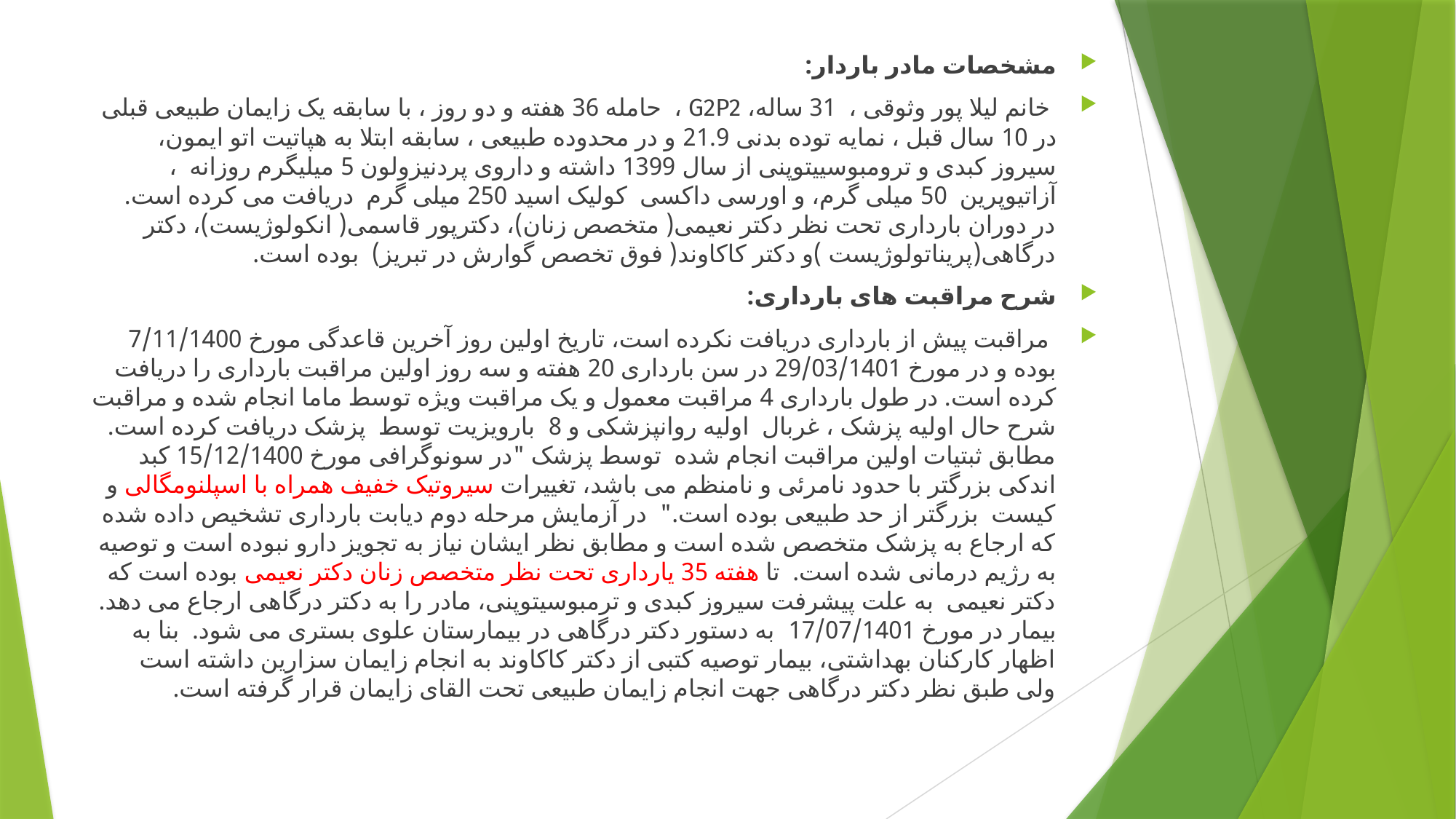

مشخصات مادر باردار:
 خانم لیلا پور وثوقی ،  31 ساله، G2P2 ،  حامله 36 هفته و دو روز ، با سابقه یک زایمان طبیعی قبلی در 10 سال قبل ، نمایه توده بدنی 21.9 و در محدوده طبیعی ، سابقه ابتلا به هپاتیت اتو ایمون، سیروز کبدی و ترومبوسییتوپنی از سال 1399 داشته و داروی پردنیزولون 5 میلیگرم روزانه  ، آزاتیوپرین  50 میلی گرم، و اورسی داکسی  کولیک اسید 250 میلی گرم  دریافت می کرده است.  در دوران بارداری تحت نظر دکتر نعیمی( متخصص زنان)، دکترپور قاسمی( انکولوژیست)، دکتر درگاهی(پریناتولوژیست )و دکتر کاکاوند( فوق تخصص گوارش در تبریز)  بوده است.
شرح مراقبت های بارداری:
 مراقبت پیش از بارداری دریافت نکرده است، تاریخ اولین روز آخرین قاعدگی مورخ 7/11/1400 بوده و در مورخ 29/03/1401 در سن بارداری 20 هفته و سه روز اولین مراقبت بارداری را دریافت کرده است. در طول بارداری 4 مراقبت معمول و یک مراقبت ویژه توسط ماما انجام شده و مراقبت شرح حال اولیه پزشک ، غربال  اولیه روانپزشکی و 8  بارویزیت توسط  پزشک دریافت کرده است. مطابق ثبتیات اولین مراقبت انجام شده  توسط پزشک "در سونوگرافی مورخ 15/12/1400 کبد اندکی بزرگتر با حدود نامرئی و نامنظم می باشد، تغییرات سیروتیک خفیف همراه با اسپلنومگالی و کیست  بزرگتر از حد طبیعی بوده است."  در آزمایش مرحله دوم دیابت بارداری تشخیص داده شده که ارجاع به پزشک متخصص شده است و مطابق نظر ایشان نیاز به تجویز دارو نبوده است و توصیه به رژیم درمانی شده است.  تا هفته 35 یارداری تحت نظر متخصص زنان دکتر نعیمی بوده است که دکتر نعیمی  به علت پیشرفت سیروز کبدی و ترمبوسیتوپنی، مادر را به دکتر درگاهی ارجاع می دهد.  بیمار در مورخ 17/07/1401  به دستور دکتر درگاهی در بیمارستان علوی بستری می شود.  بنا به اظهار کارکنان بهداشتی، بیمار توصیه کتبی از دکتر کاکاوند به انجام زایمان سزارین داشته است  ولی طبق نظر دکتر درگاهی جهت انجام زایمان طبیعی تحت القای زایمان قرار گرفته است.

#